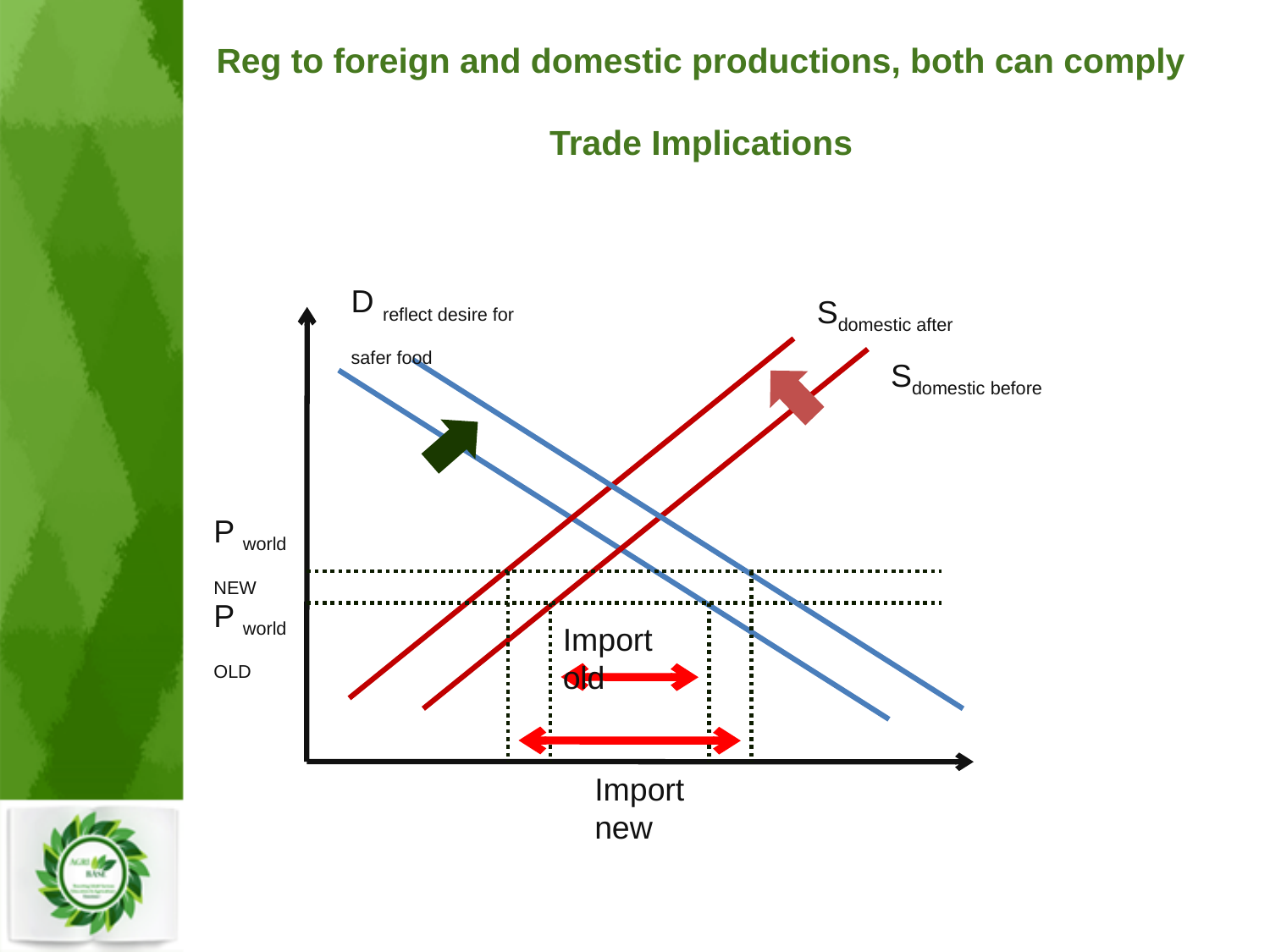

# Reg to foreign and domestic productions, both can comply Trade Implications
D reflect desire for safer food
Sdomestic after
Sdomestic before

P world
NEW
P world
OLD
Import old
Import new